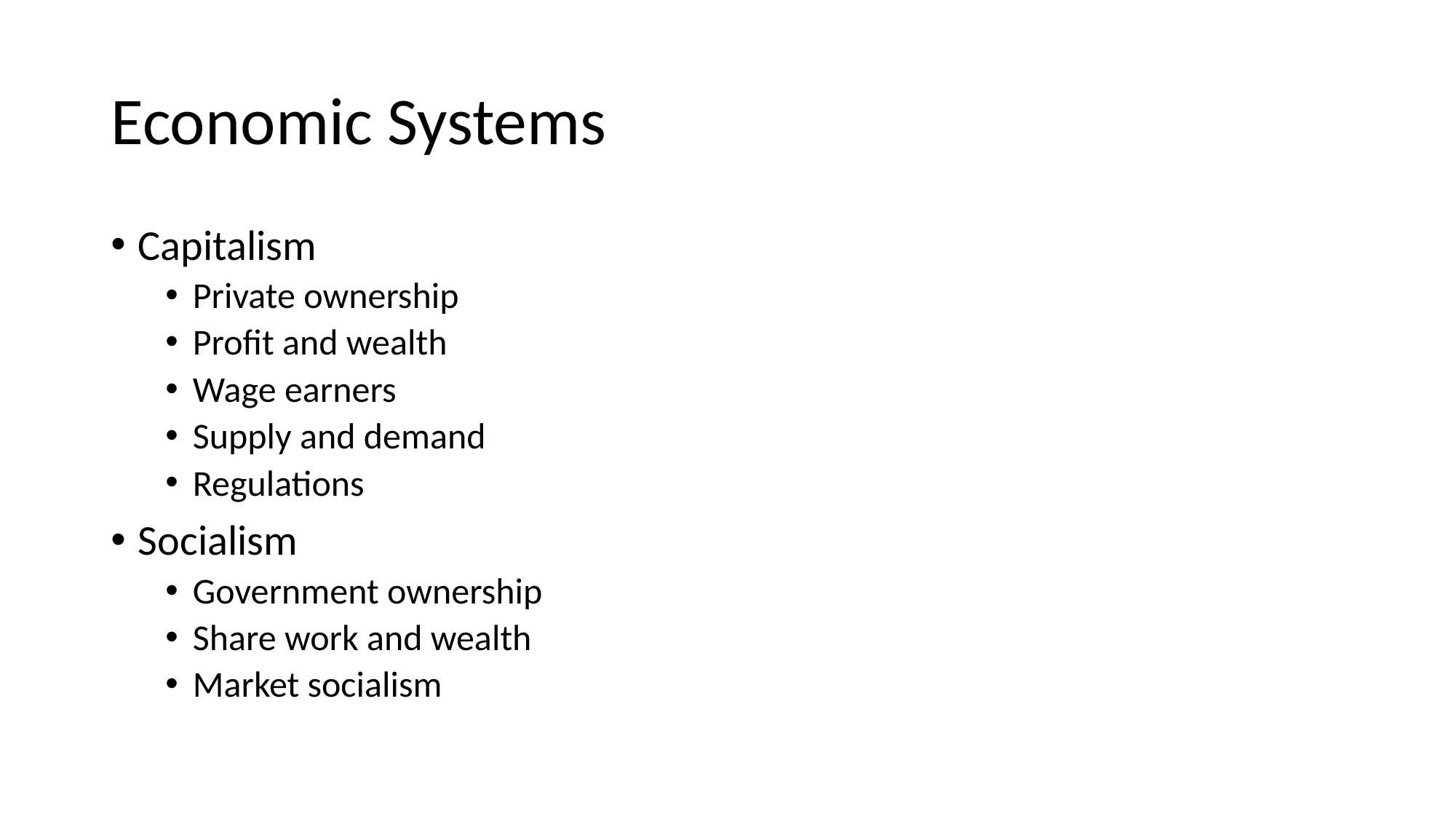

# Economic Systems
Capitalism
Private ownership
Profit and wealth
Wage earners
Supply and demand
Regulations
Socialism
Government ownership
Share work and wealth
Market socialism